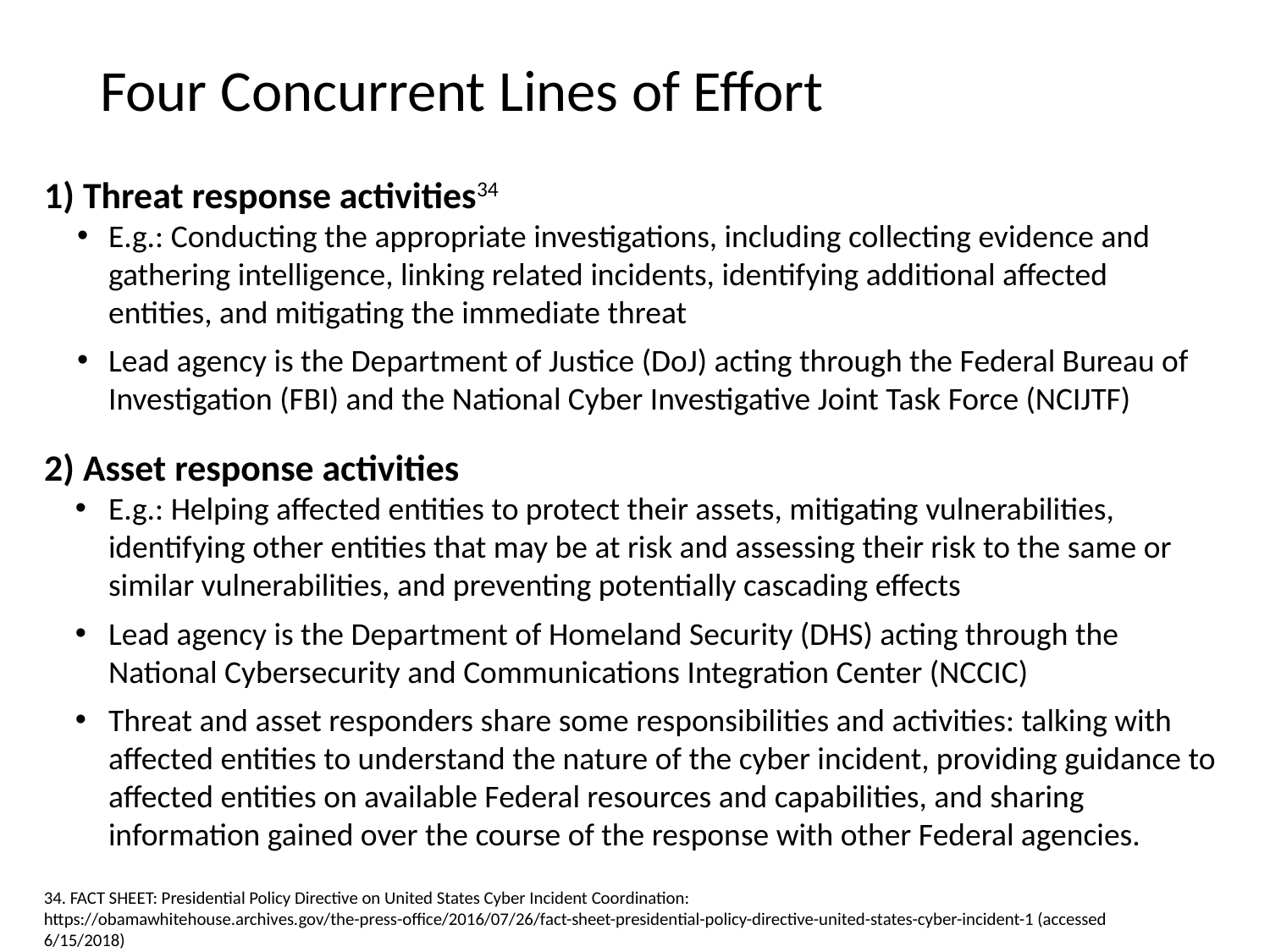

# Four Concurrent Lines of Effort
1) Threat response activities34
E.g.: Conducting the appropriate investigations, including collecting evidence and gathering intelligence, linking related incidents, identifying additional affected entities, and mitigating the immediate threat
Lead agency is the Department of Justice (DoJ) acting through the Federal Bureau of Investigation (FBI) and the National Cyber Investigative Joint Task Force (NCIJTF)

2) Asset response activities
E.g.: Helping affected entities to protect their assets, mitigating vulnerabilities, identifying other entities that may be at risk and assessing their risk to the same or similar vulnerabilities, and preventing potentially cascading effects
Lead agency is the Department of Homeland Security (DHS) acting through the National Cybersecurity and Communications Integration Center (NCCIC)
Threat and asset responders share some responsibilities and activities: talking with affected entities to understand the nature of the cyber incident, providing guidance to affected entities on available Federal resources and capabilities, and sharing information gained over the course of the response with other Federal agencies.

34. FACT SHEET: Presidential Policy Directive on United States Cyber Incident Coordination: https://obamawhitehouse.archives.gov/the-press-office/2016/07/26/fact-sheet-presidential-policy-directive-united-states-cyber-incident-1 (accessed 6/15/2018)